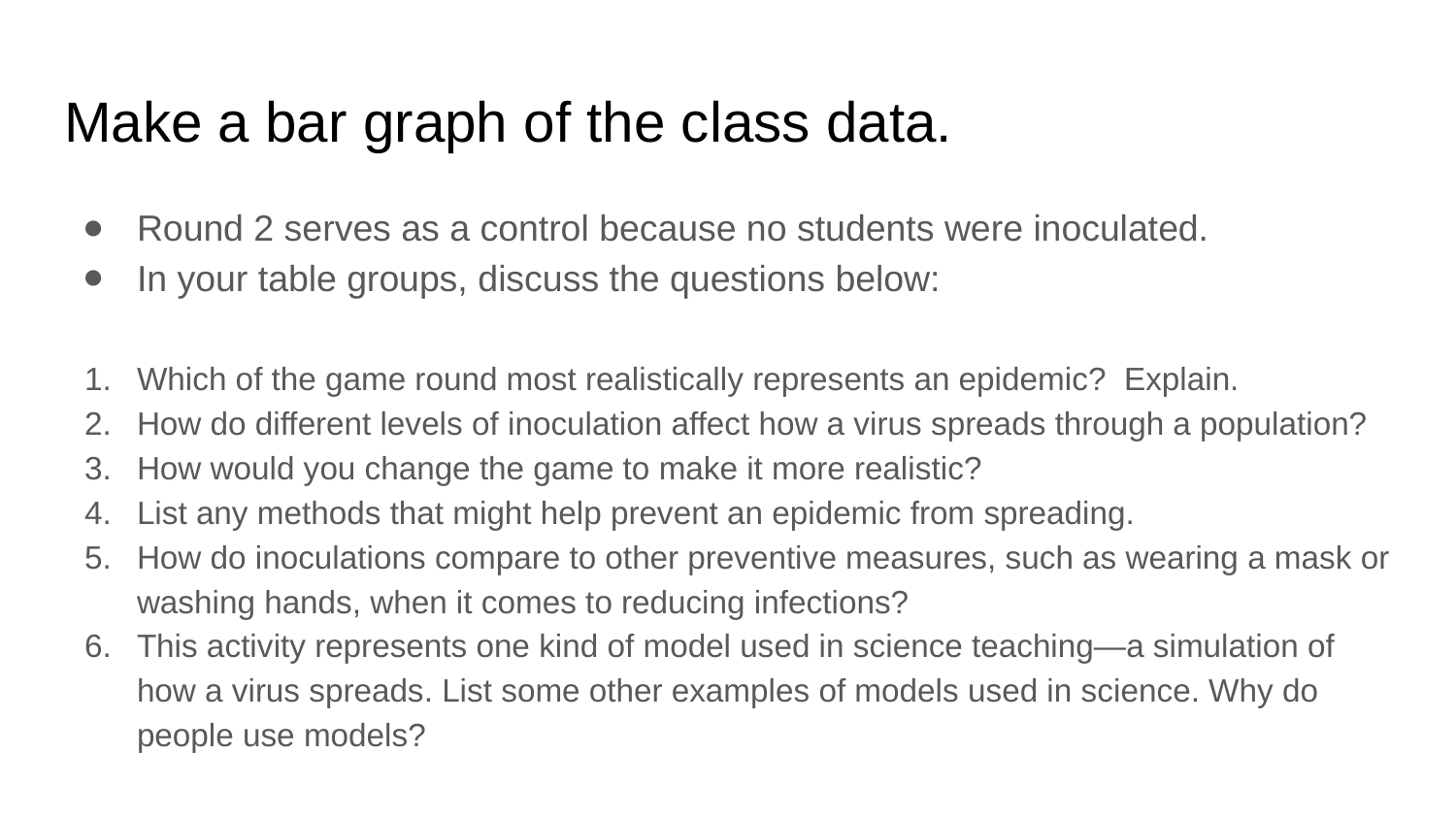

# Make a bar graph of the class data.

Round 2 serves as a control because no students were inoculated.
In your table groups, discuss the questions below:

Which of the game round most realistically represents an epidemic?  Explain.
How do different levels of inoculation affect how a virus spreads through a population?
How would you change the game to make it more realistic?
List any methods that might help prevent an epidemic from spreading.
How do inoculations compare to other preventive measures, such as wearing a mask or washing hands, when it comes to reducing infections?
This activity represents one kind of model used in science teaching—a simulation of how a virus spreads. List some other examples of models used in science. Why do people use models?